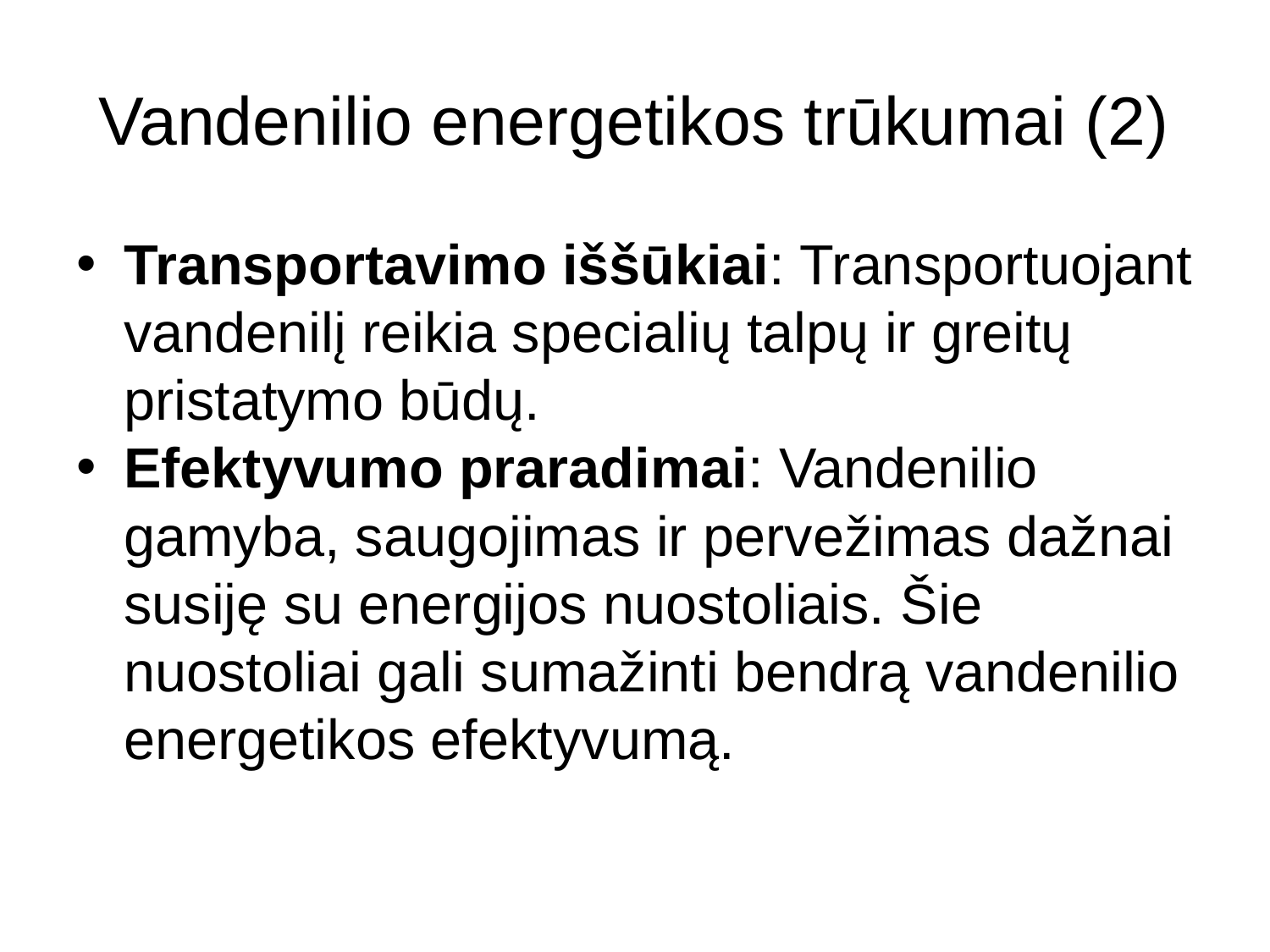

# Vandenilio energetikos trūkumai (2)
Transportavimo iššūkiai: Transportuojant vandenilį reikia specialių talpų ir greitų pristatymo būdų.
Efektyvumo praradimai: Vandenilio gamyba, saugojimas ir pervežimas dažnai susiję su energijos nuostoliais. Šie nuostoliai gali sumažinti bendrą vandenilio energetikos efektyvumą.